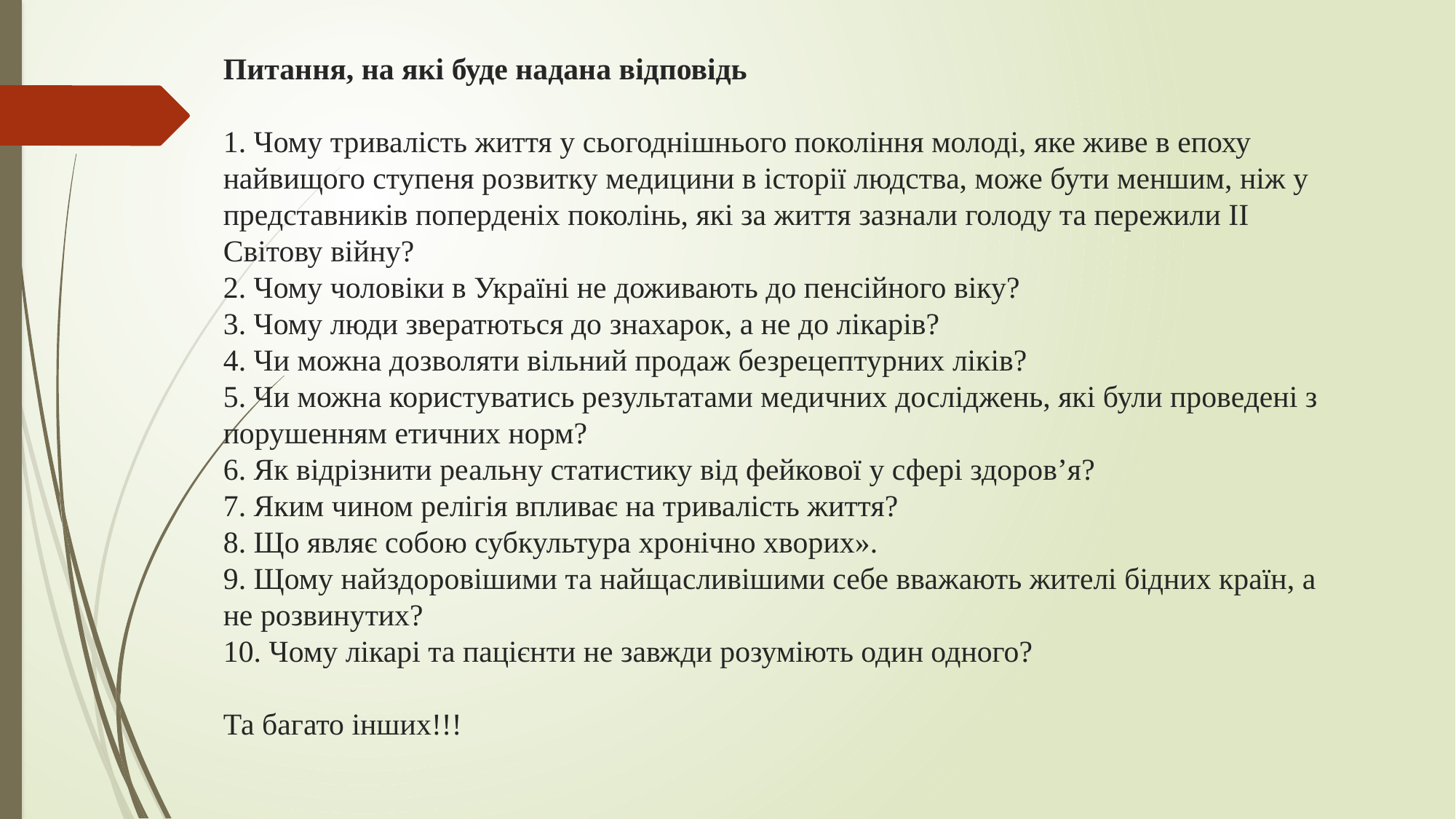

# Питання, на які буде надана відповідь 1. Чому тривалість життя у сьогоднішнього покоління молоді, яке живе в епоху найвищого ступеня розвитку медицини в історії людства, може бути меншим, ніж у представників поперденіх поколінь, які за життя зазнали голоду та пережили ІІ Світову війну? 2. Чому чоловіки в Україні не доживають до пенсійного віку? 3. Чому люди звератються до знахарок, а не до лікарів? 4. Чи можна дозволяти вільний продаж безрецептурних ліків? 5. Чи можна користуватись результатами медичних досліджень, які були проведені з порушенням етичних норм? 6. Як відрізнити реальну статистику від фейкової у сфері здоров’я? 7. Яким чином релігія впливає на тривалість життя? 8. Що являє собою субкультура хронічно хворих». 9. Щому найздоровішими та найщасливішими себе вважають жителі бідних країн, а не розвинутих? 10. Чому лікарі та пацієнти не завжди розуміють один одного? Та багато інших!!!